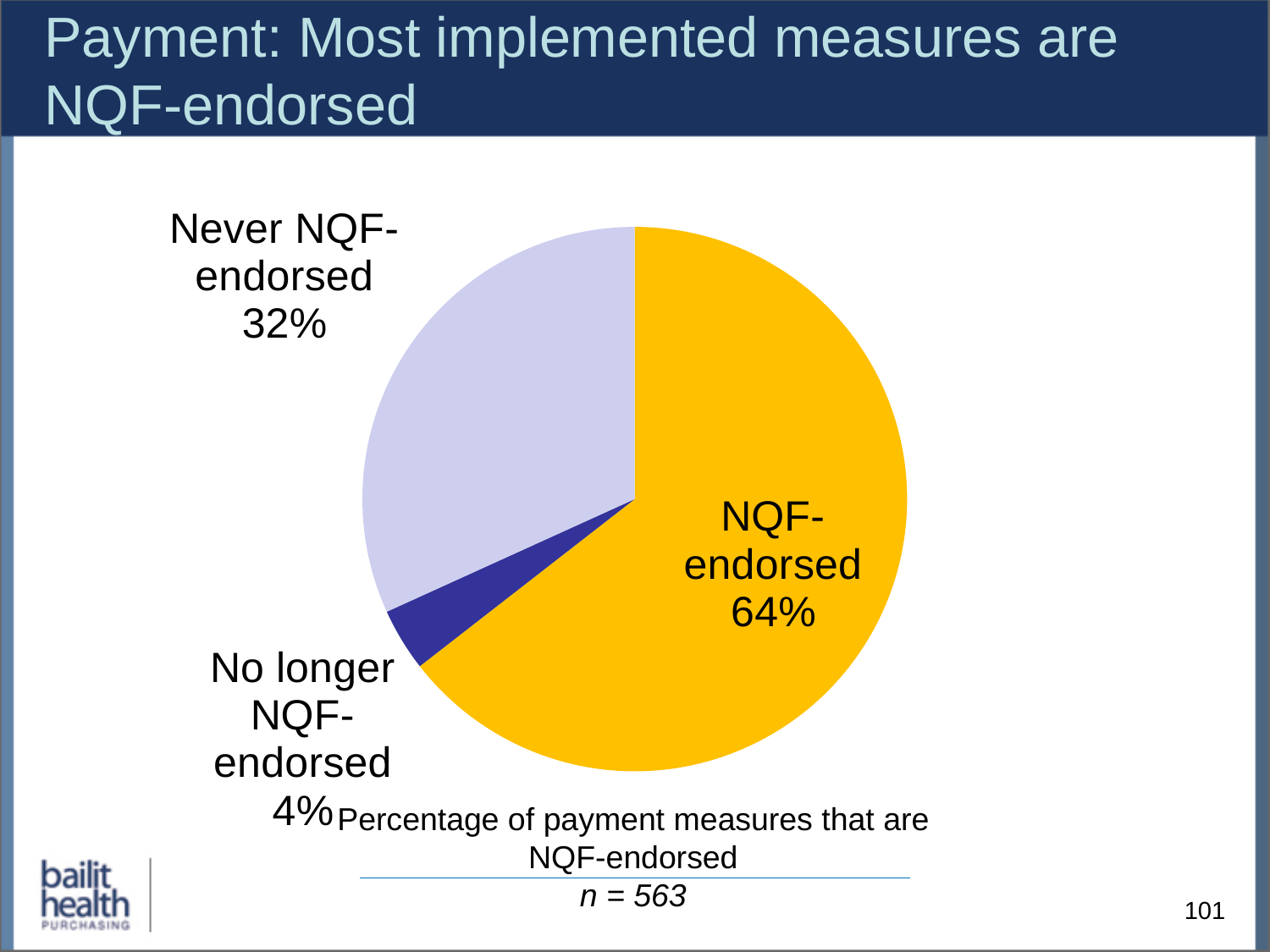

# Payment: Most implemented measures are NQF-endorsed

### Chart

| Category | Column1 |
|---|---|
| NQF endorsed | 363.0 |
| No longer NQF endorsed | 21.0 |
| Never NQF endorsed | 179.0 |
Percentage of payment measures that are NQF-endorsed
n = 563
101